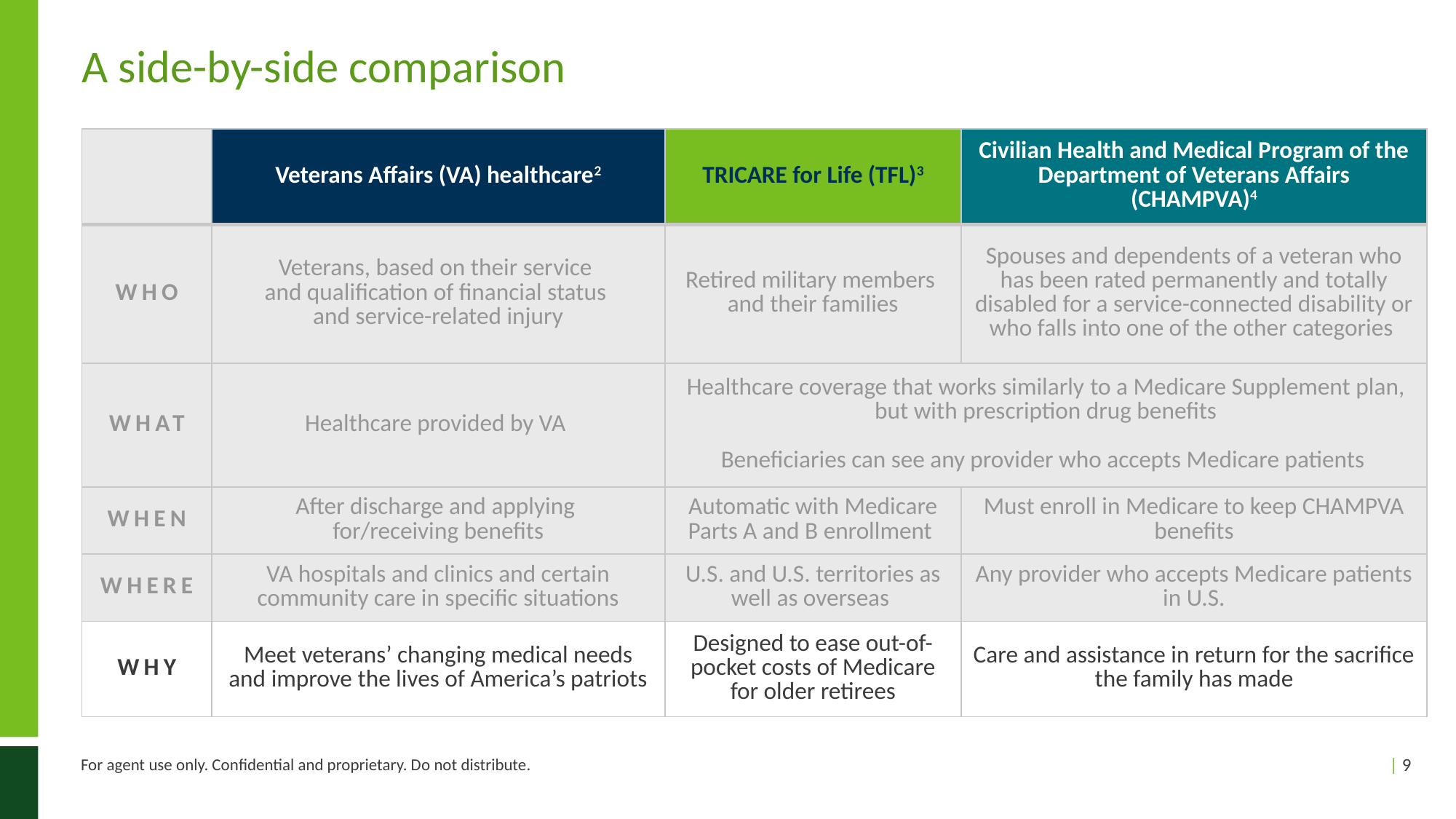

# A side-by-side comparison
|  | Veterans Affairs (VA) healthcare2 | TRICARE for Life (TFL)3 | Civilian Health and Medical Program of the Department of Veterans Affairs (CHAMPVA)4 |
| --- | --- | --- | --- |
| WHO | Veterans, based on their service and qualification of financial status and service-related injury | Retired military members and their families | Spouses and dependents of a veteran who has been rated permanently and totally disabled for a service-connected disability or who falls into one of the other categories |
| WHAT | Healthcare provided by VA | Healthcare coverage that works similarly to a Medicare Supplement plan, but with prescription drug benefits Beneficiaries can see any provider who accepts Medicare patients |  |
| WHEN | After discharge and applying for/receiving benefits | Automatic with Medicare Parts A and B enrollment | Must enroll in Medicare to keep CHAMPVA benefits |
| WHERE | VA hospitals and clinics and certain community care in specific situations | U.S. and U.S. territories as well as overseas | Any provider who accepts Medicare patients in U.S. |
| WHY | Meet veterans’ changing medical needs and improve the lives of America’s patriots | Designed to ease out-of-pocket costs of Medicare for older retirees | Care and assistance in return for the sacrifice the family has made |